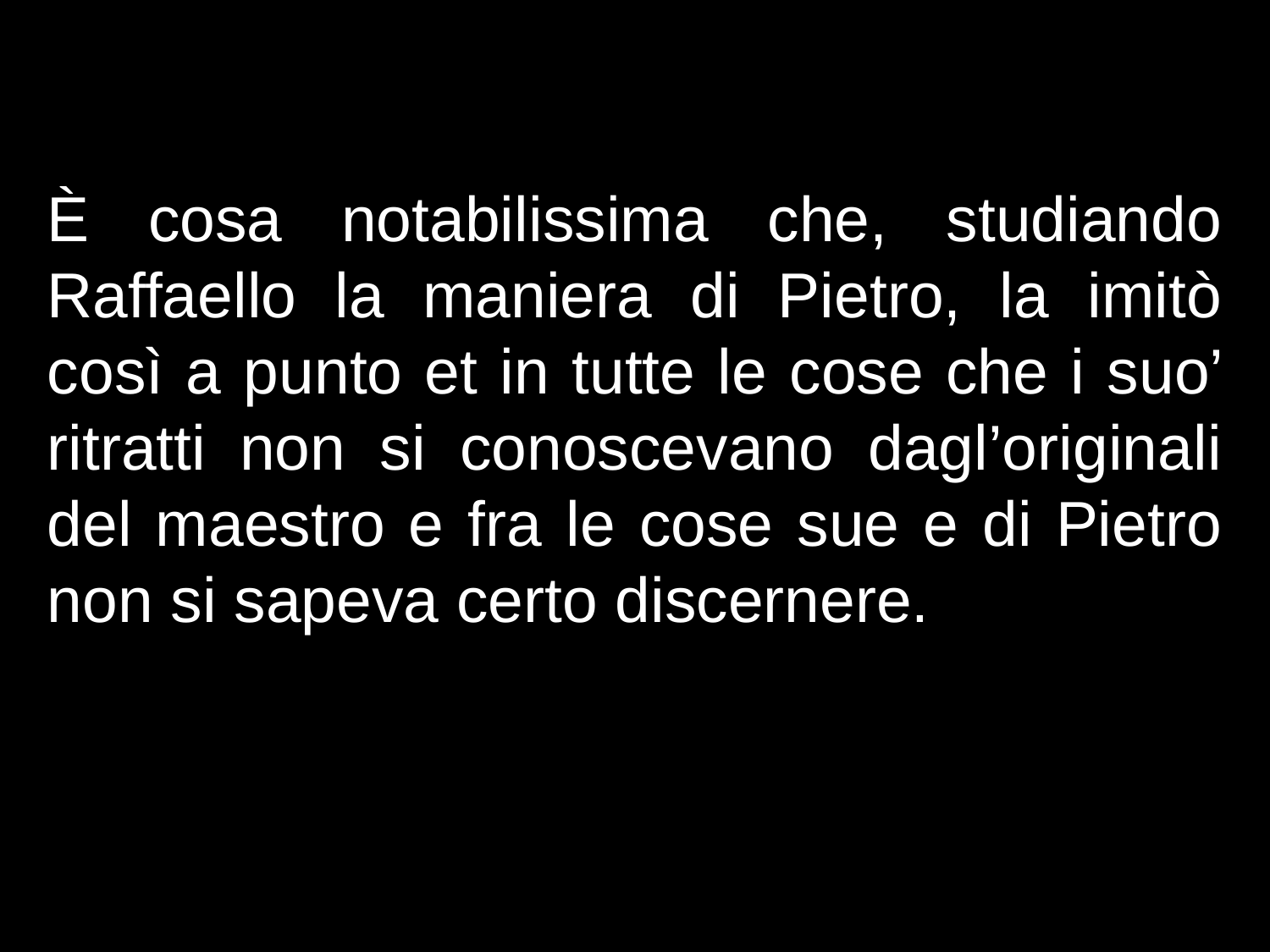

È cosa notabilissima che, studiando Raffaello la maniera di Pietro, la imitò così a punto et in tutte le cose che i suo’ ritratti non si conoscevano dagl’originali del maestro e fra le cose sue e di Pietro non si sapeva certo discernere.